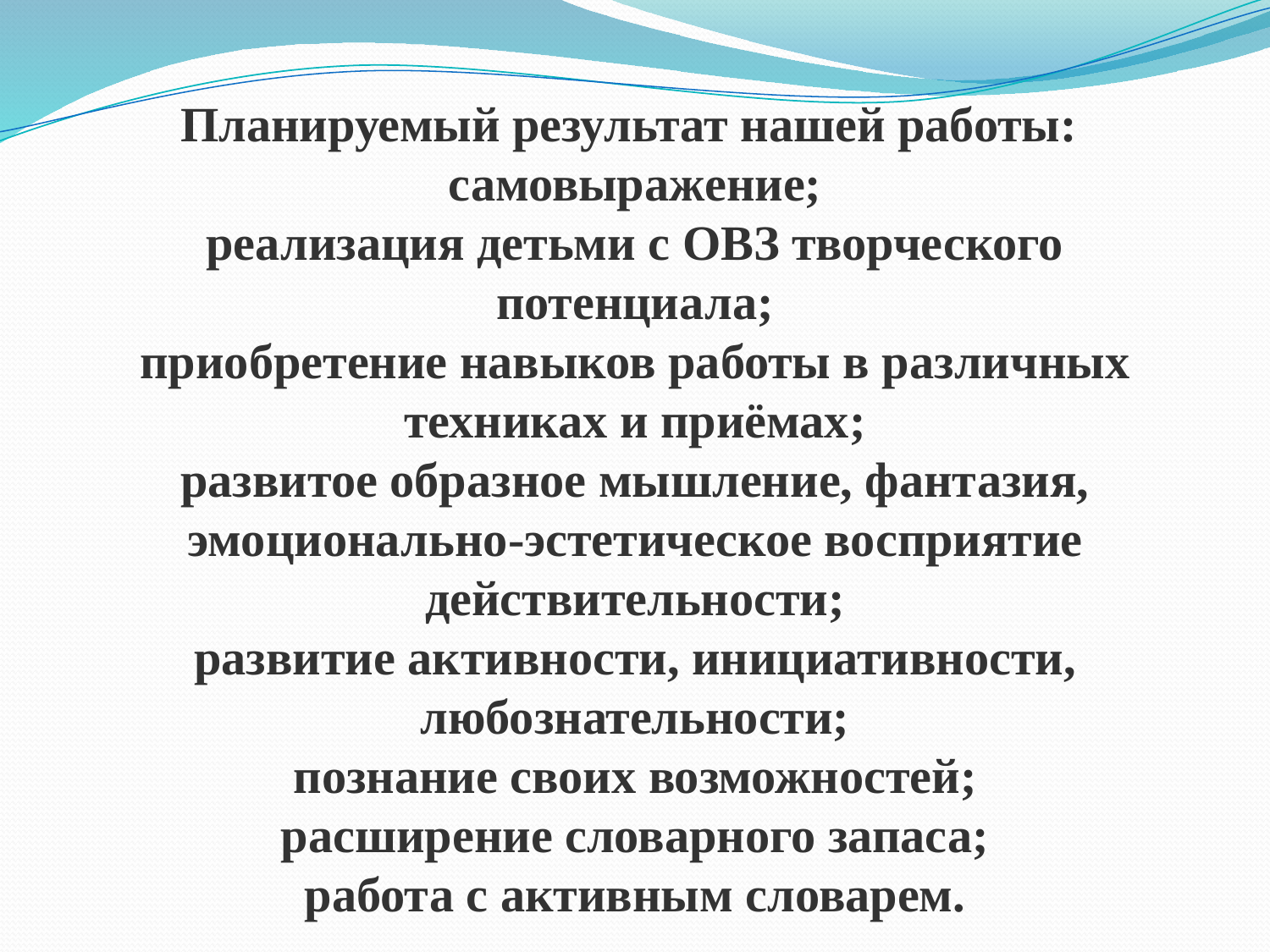

Планируемый результат нашей работы:
самовыражение;
реализация детьми с ОВЗ творческого потенциала;
приобретение навыков работы в различных техниках и приёмах;
развитое образное мышление, фантазия, эмоционально-эстетическое восприятие действительности;
развитие активности, инициативности, любознательности;
познание своих возможностей;
расширение словарного запаса;
работа с активным словарем.